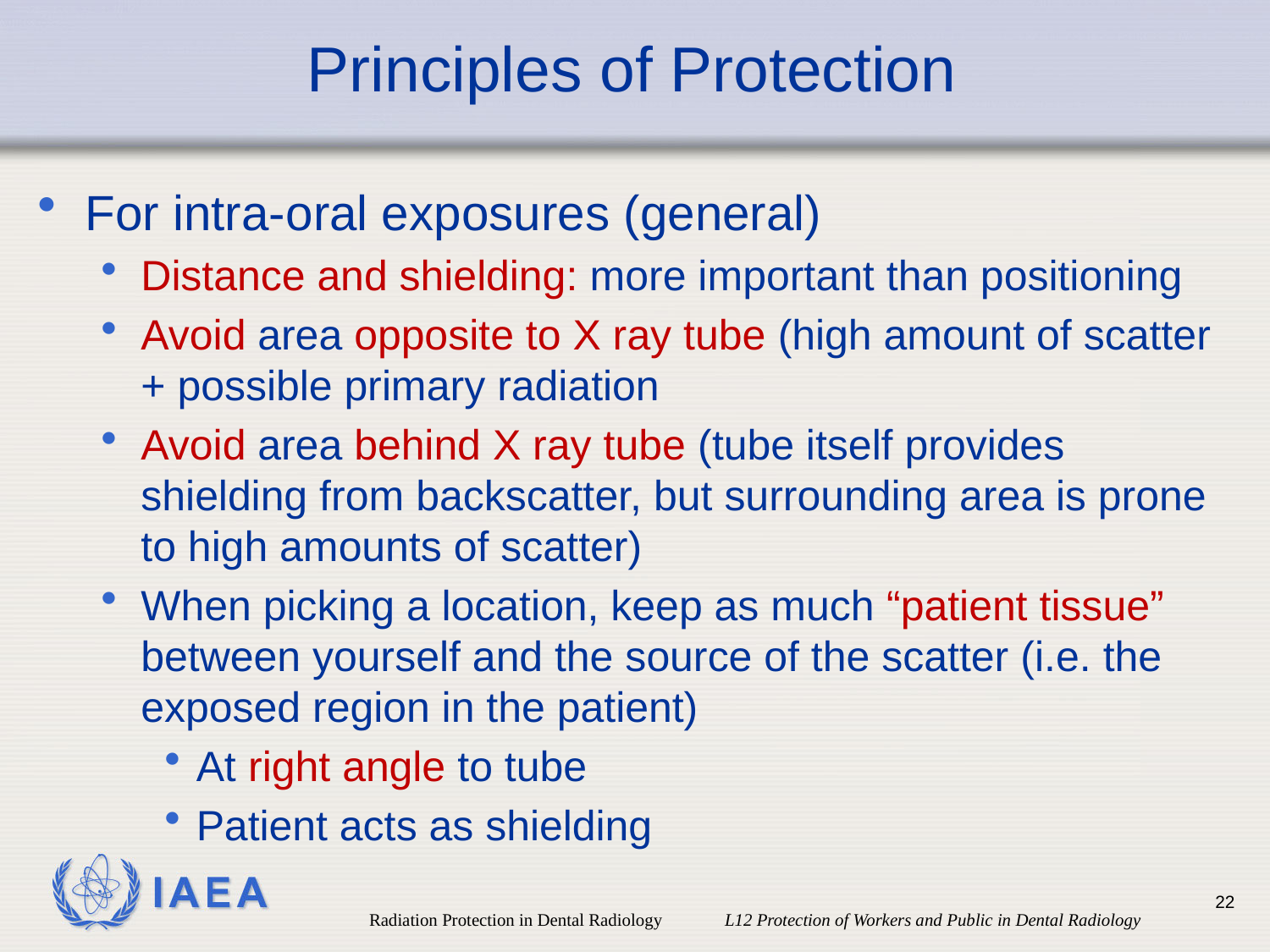

# Principles of Protection
For intra-oral exposures (general)
Distance and shielding: more important than positioning
Avoid area opposite to X ray tube (high amount of scatter + possible primary radiation
Avoid area behind X ray tube (tube itself provides shielding from backscatter, but surrounding area is prone to high amounts of scatter)
When picking a location, keep as much “patient tissue” between yourself and the source of the scatter (i.e. the exposed region in the patient)
At right angle to tube
Patient acts as shielding

22
Radiation Protection in Dental Radiology              L12 Protection of Workers and Public in Dental Radiology